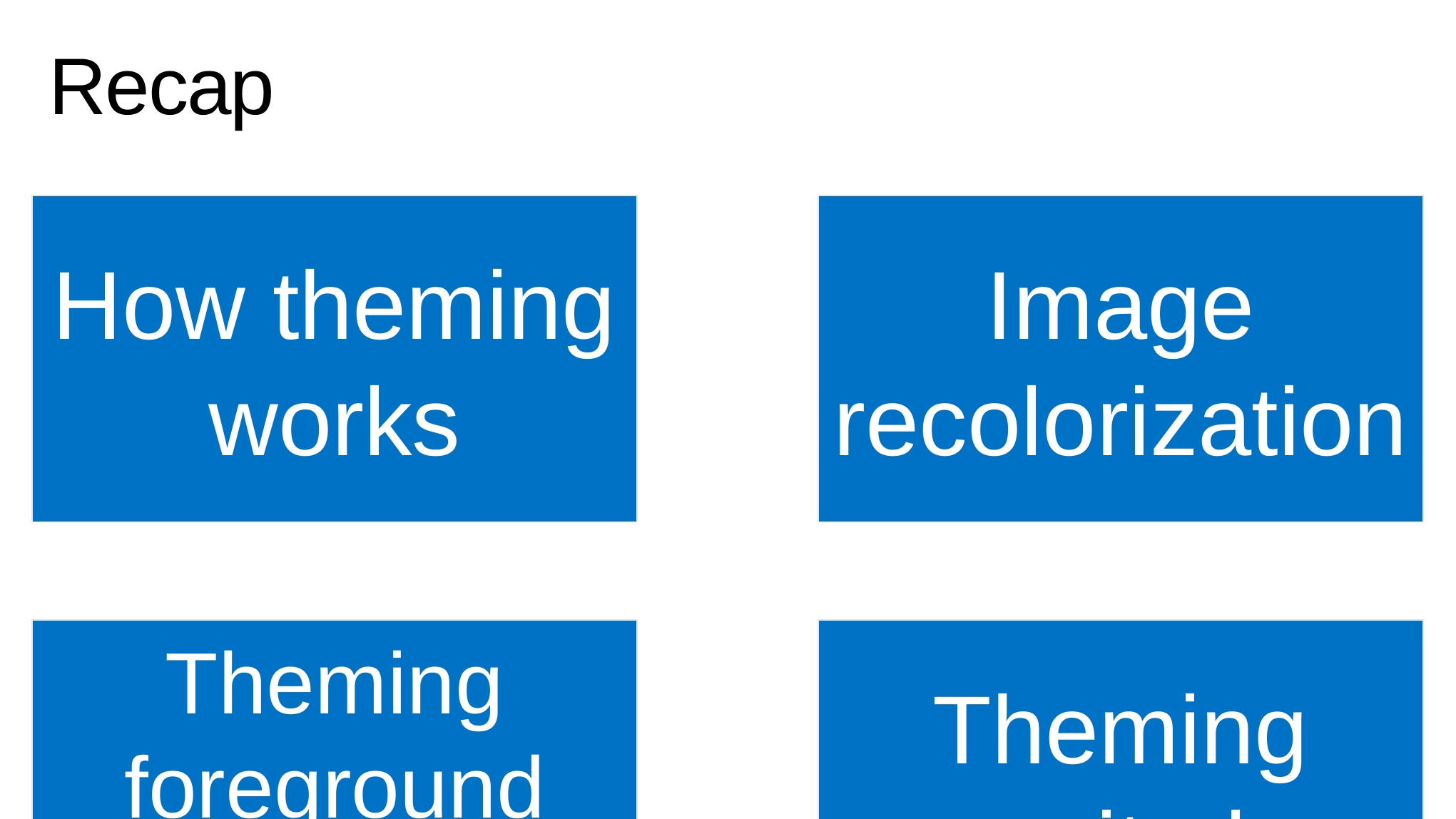

# Recap
How theming works
Image recolorization